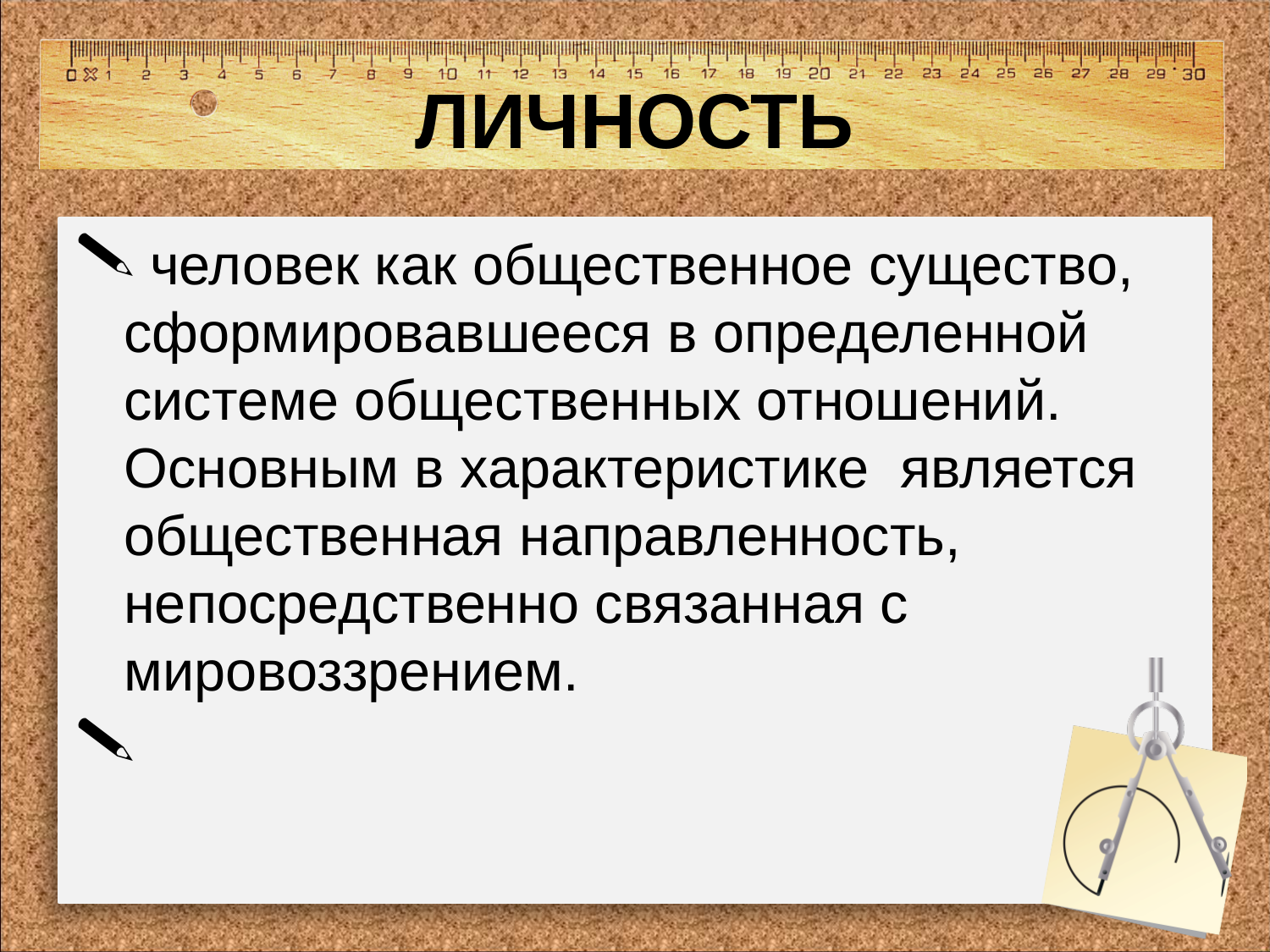

# ЛИЧНОСТЬ
 человек как общественное существо, сформировавшееся в определенной системе общественных отношений. Основным в характеристике  является   общественная направленность, непосредственно связанная с мировоззрением.